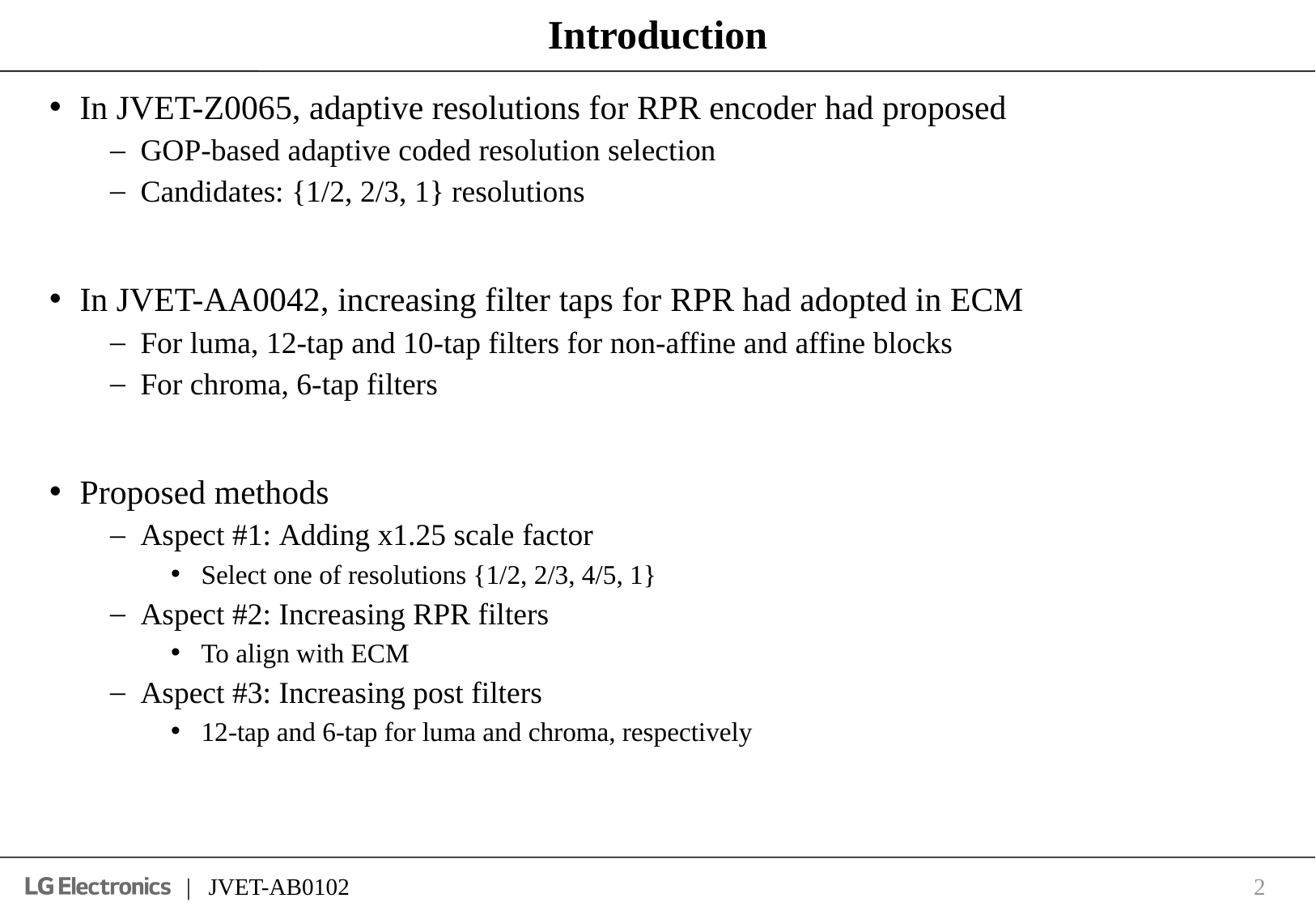

# Introduction
In JVET-Z0065, adaptive resolutions for RPR encoder had proposed
GOP-based adaptive coded resolution selection
Candidates: {1/2, 2/3, 1} resolutions

In JVET-AA0042, increasing filter taps for RPR had adopted in ECM
For luma, 12-tap and 10-tap filters for non-affine and affine blocks
For chroma, 6-tap filters

Proposed methods
Aspect #1: Adding x1.25 scale factor
Select one of resolutions {1/2, 2/3, 4/5, 1}
Aspect #2: Increasing RPR filters
To align with ECM
Aspect #3: Increasing post filters
12-tap and 6-tap for luma and chroma, respectively
2